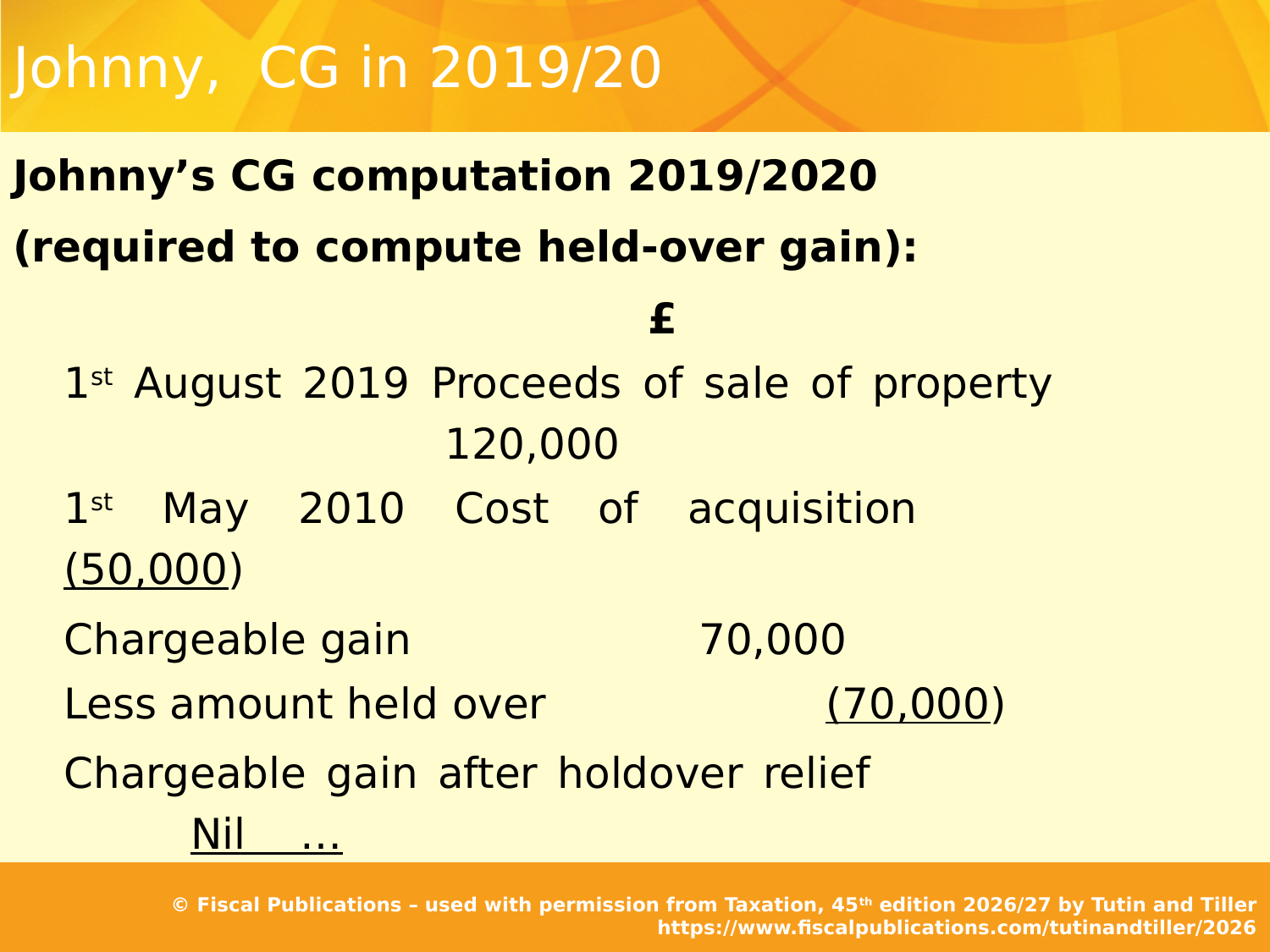

# Johnny,  CG in 2019/20
Johnny’s CG computation 2019/2020
(required to compute held-over gain):
 					£
1st August 2019 Proceeds of sale of property					120,000
1st May 2010 Cost of acquisition			(50,000)

Chargeable gain			70,000
Less amount held over			(70,000)

Chargeable gain after holdover relief  	  			Nil    …